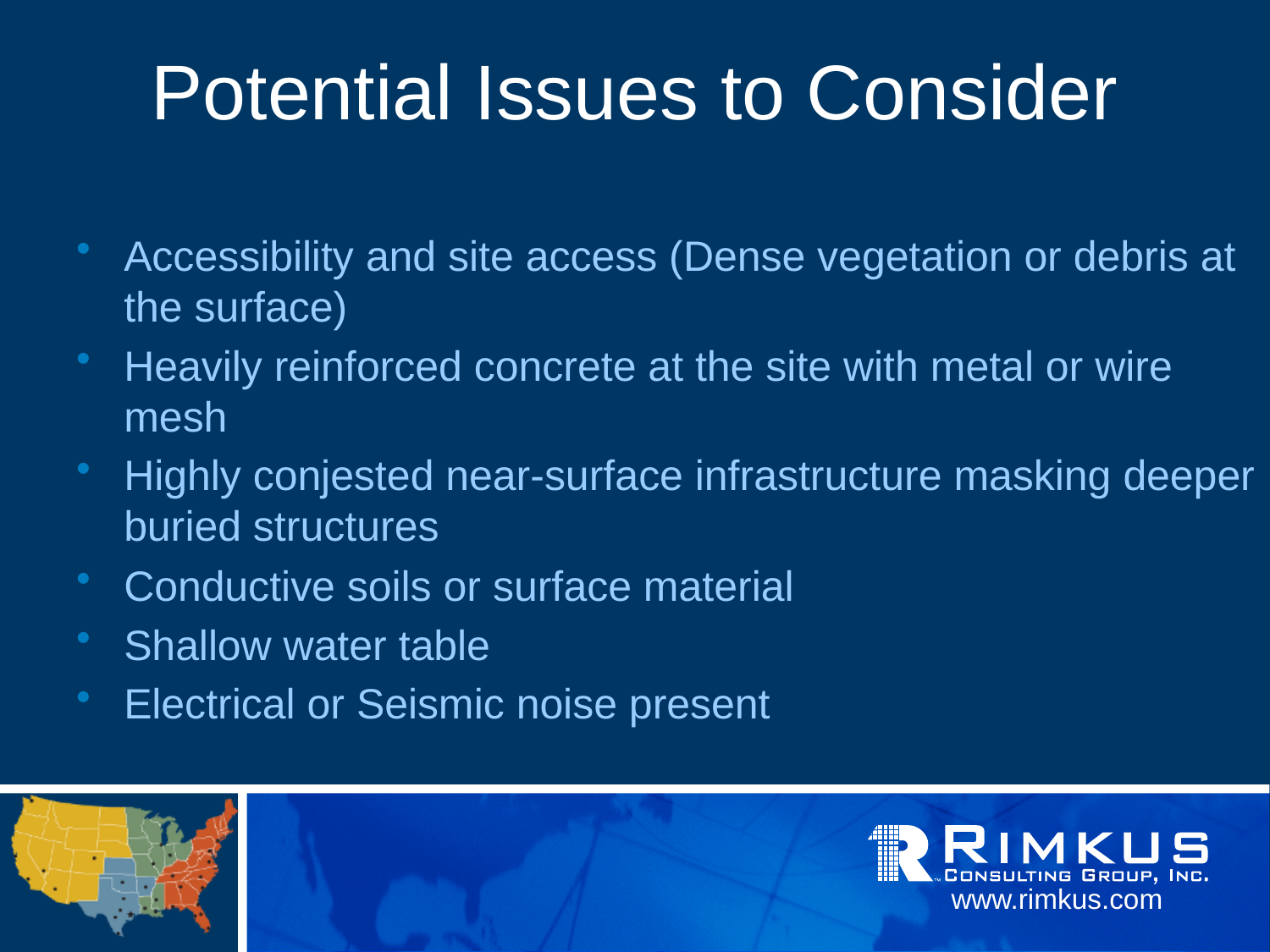

# Potential Issues to Consider
Accessibility and site access (Dense vegetation or debris at the surface)
Heavily reinforced concrete at the site with metal or wire mesh
Highly conjested near-surface infrastructure masking deeper buried structures
Conductive soils or surface material
Shallow water table
Electrical or Seismic noise present